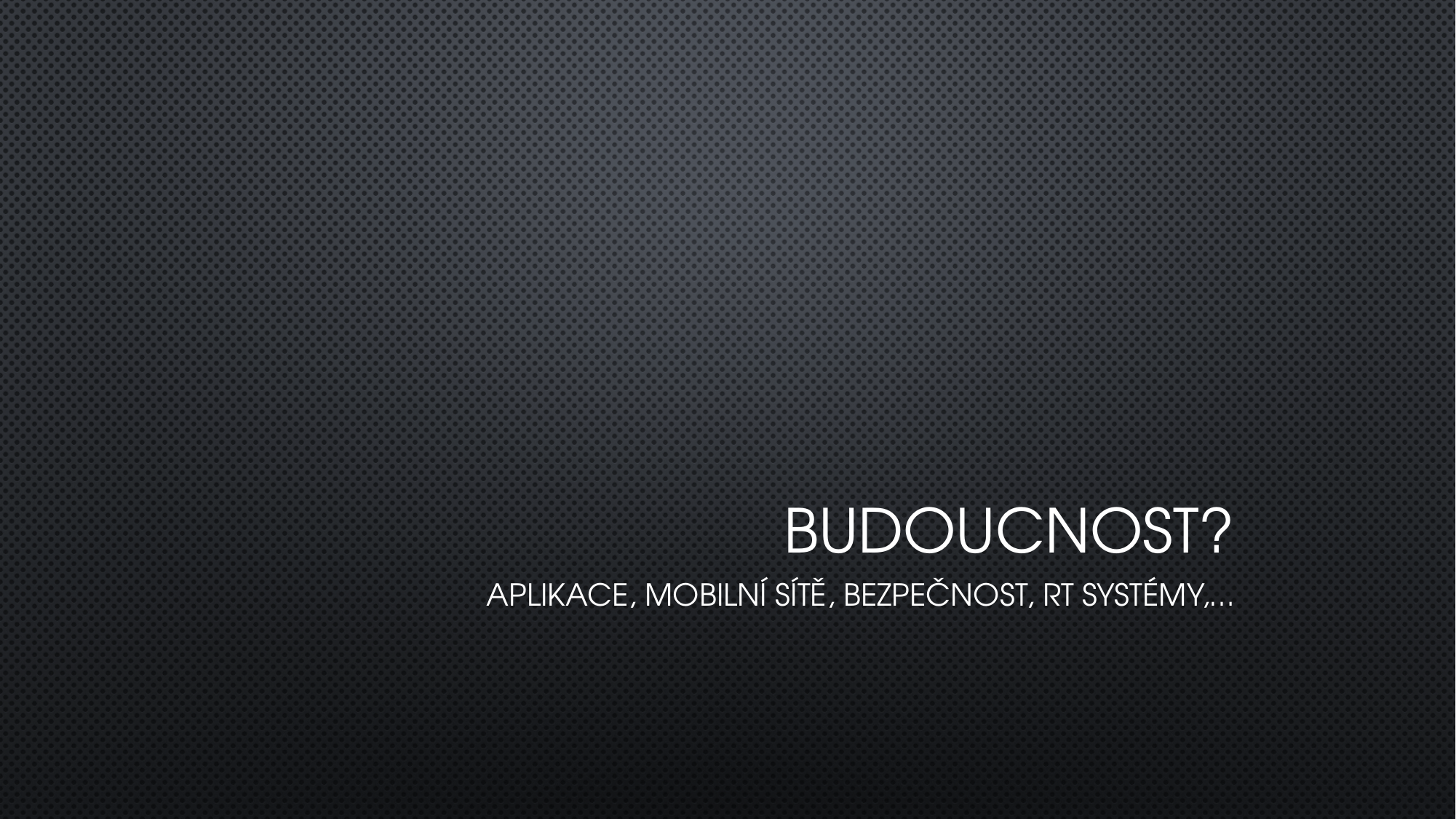

# Budoucnost?
Aplikace, mobilní sítě, bezpečnost, RT systémy,…